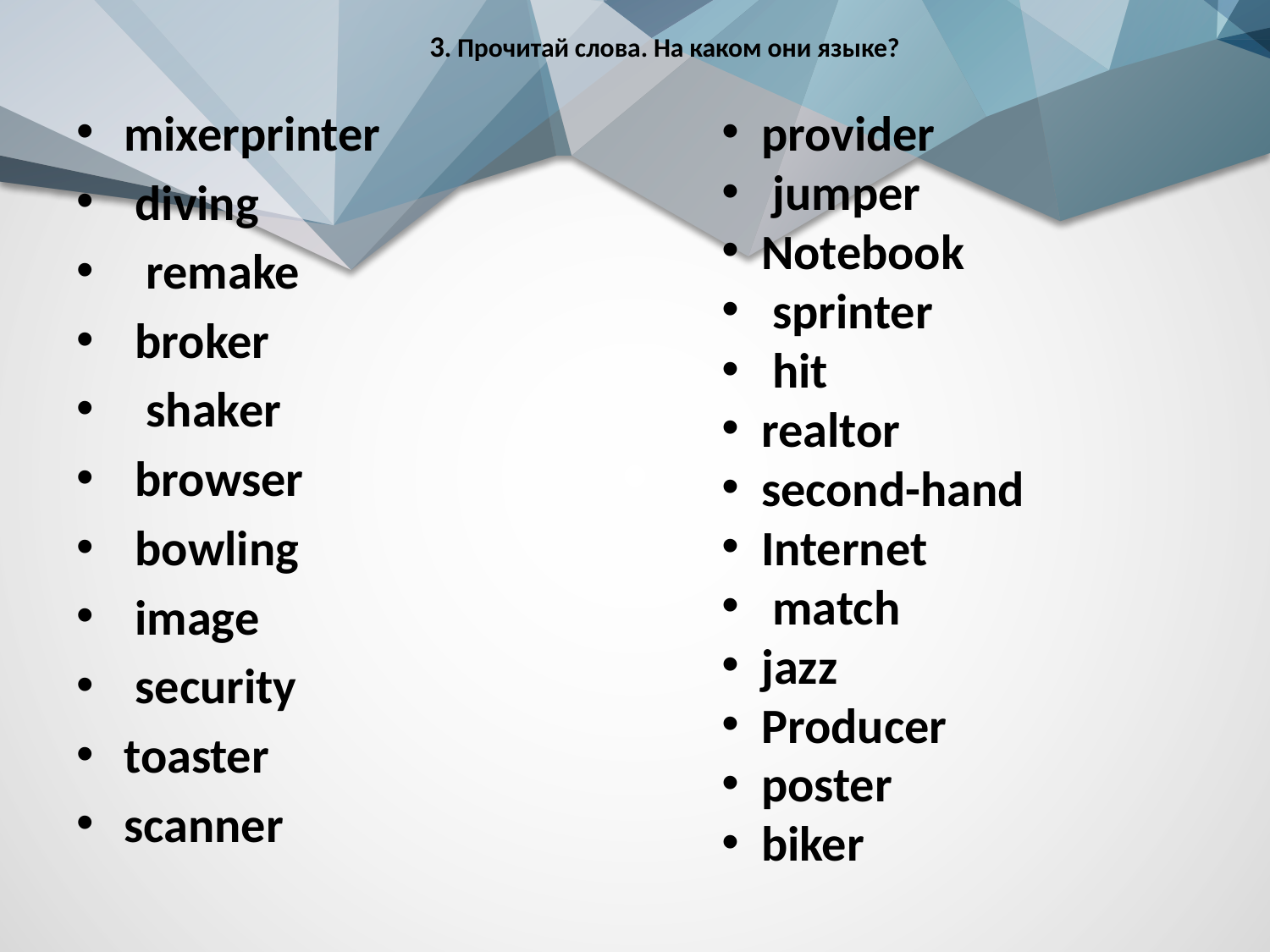

# 3. Прочитай слова. На каком они языке?
mixerprinter
 diving
  remake
 broker
  shaker
 browser
 bowling
 image
 security
toaster
scanner

provider
 jumper
Notebook
 sprinter
 hit
realtor
second-hand
Internet
 match
jazz
Producer
poster
biker